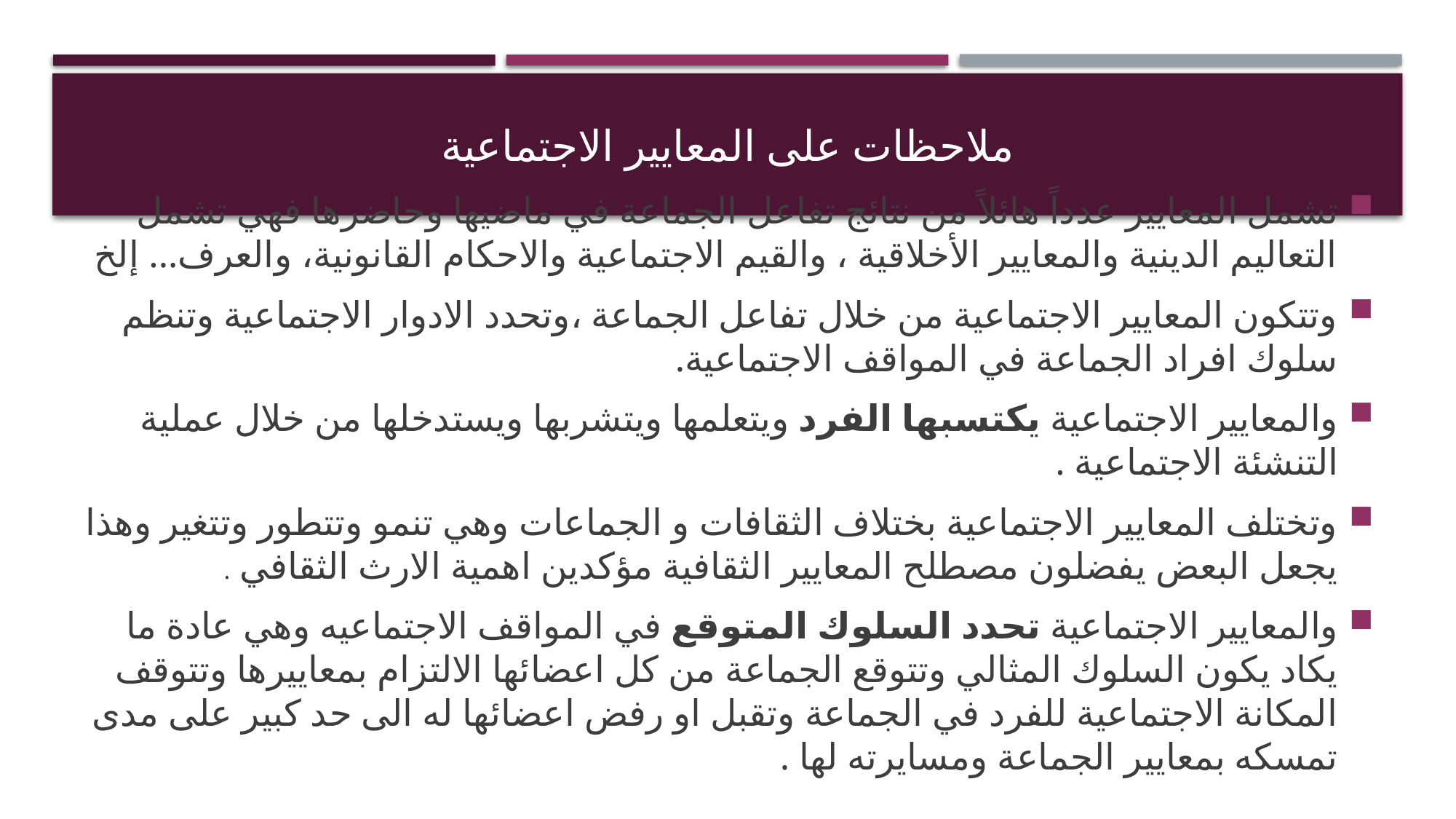

# ملاحظات على المعايير الاجتماعية
تشمل المعايير عدداً هائلاً من نتائج تفاعل الجماعة في ماضيها وحاضرها فهي تشمل التعاليم الدينية والمعايير الأخلاقية ، والقيم الاجتماعية والاحكام القانونية، والعرف... إلخ
وتتكون المعايير الاجتماعية من خلال تفاعل الجماعة ،وتحدد الادوار الاجتماعية وتنظم سلوك افراد الجماعة في المواقف الاجتماعية.
والمعايير الاجتماعية يكتسبها الفرد ويتعلمها ويتشربها ويستدخلها من خلال عملية التنشئة الاجتماعية .
وتختلف المعايير الاجتماعية بختلاف الثقافات و الجماعات وهي تنمو وتتطور وتتغير وهذا يجعل البعض يفضلون مصطلح المعايير الثقافية مؤكدين اهمية الارث الثقافي .
والمعايير الاجتماعية تحدد السلوك المتوقع في المواقف الاجتماعيه وهي عادة ما يكاد يكون السلوك المثالي وتتوقع الجماعة من كل اعضائها الالتزام بمعاييرها وتتوقف المكانة الاجتماعية للفرد في الجماعة وتقبل او رفض اعضائها له الى حد كبير على مدى تمسكه بمعايير الجماعة ومسايرته لها .